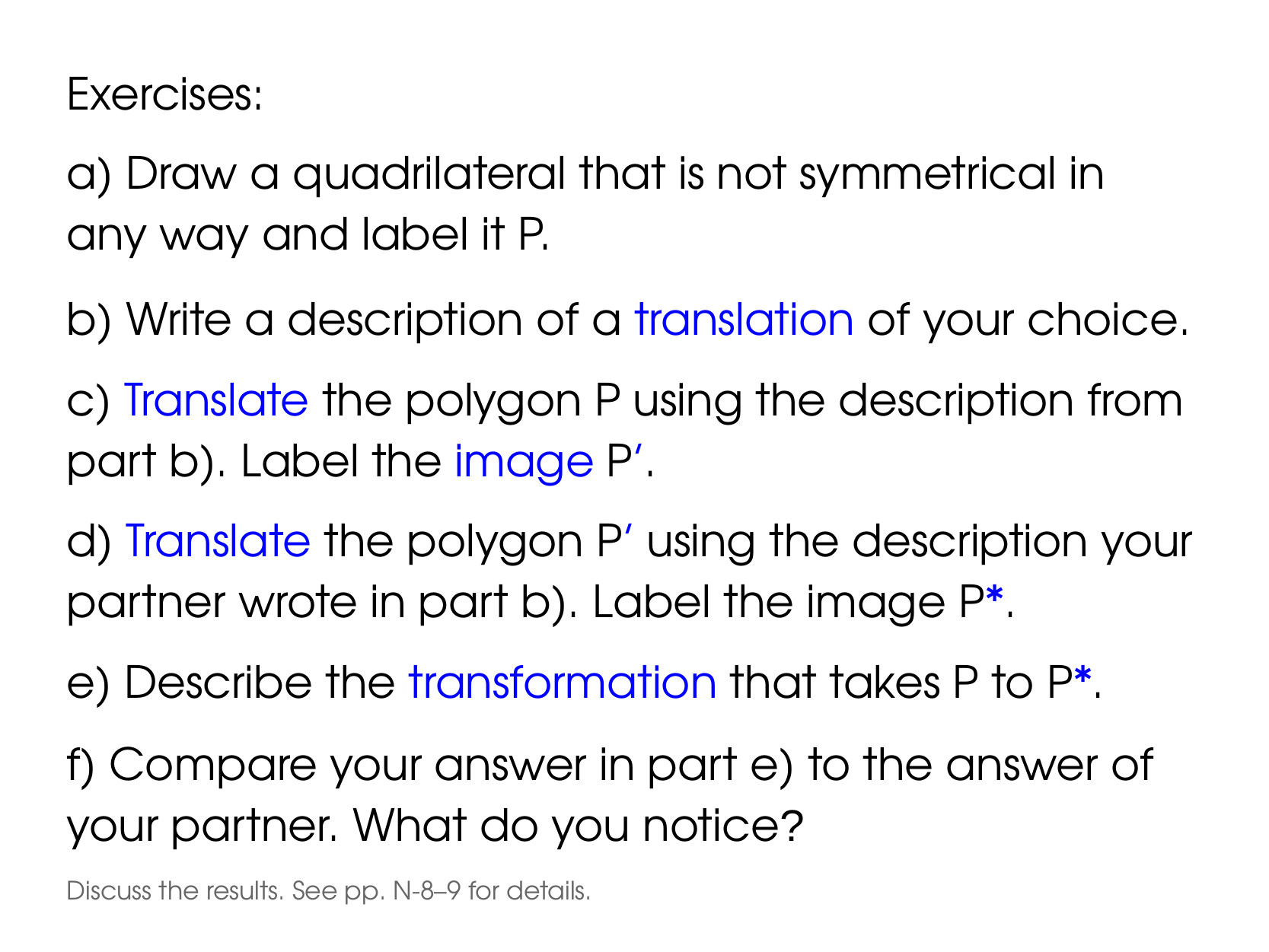

Exercises:
a) Draw a quadrilateral that is not symmetrical in any way and label it P.
b) Write a description of a translation of your choice.
c) Translate the polygon P using the description from part b). Label the image P′.
d) Translate the polygon P′ using the description your partner wrote in part b). Label the image P*.
e) Describe the transformation that takes P to P*.
f) Compare your answer in part e) to the answer of your partner. What do you notice?
Discuss the results. See pp. N-8–9 for details.